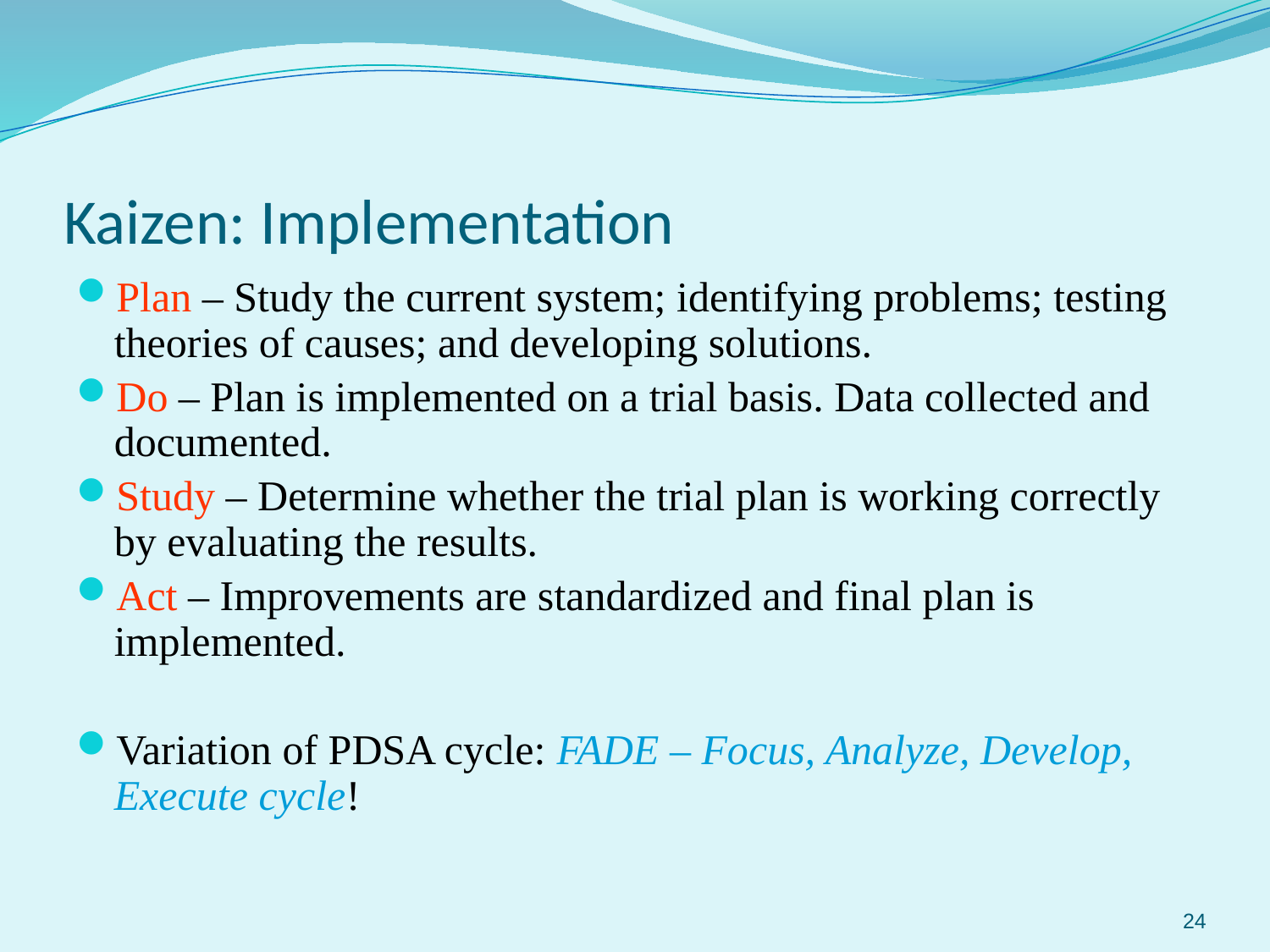

# Kaizen: Implementation
Plan – Study the current system; identifying problems; testing theories of causes; and developing solutions.
Do – Plan is implemented on a trial basis. Data collected and documented.
Study – Determine whether the trial plan is working correctly by evaluating the results.
Act – Improvements are standardized and final plan is implemented.

Variation of PDSA cycle: FADE – Focus, Analyze, Develop, Execute cycle!
24